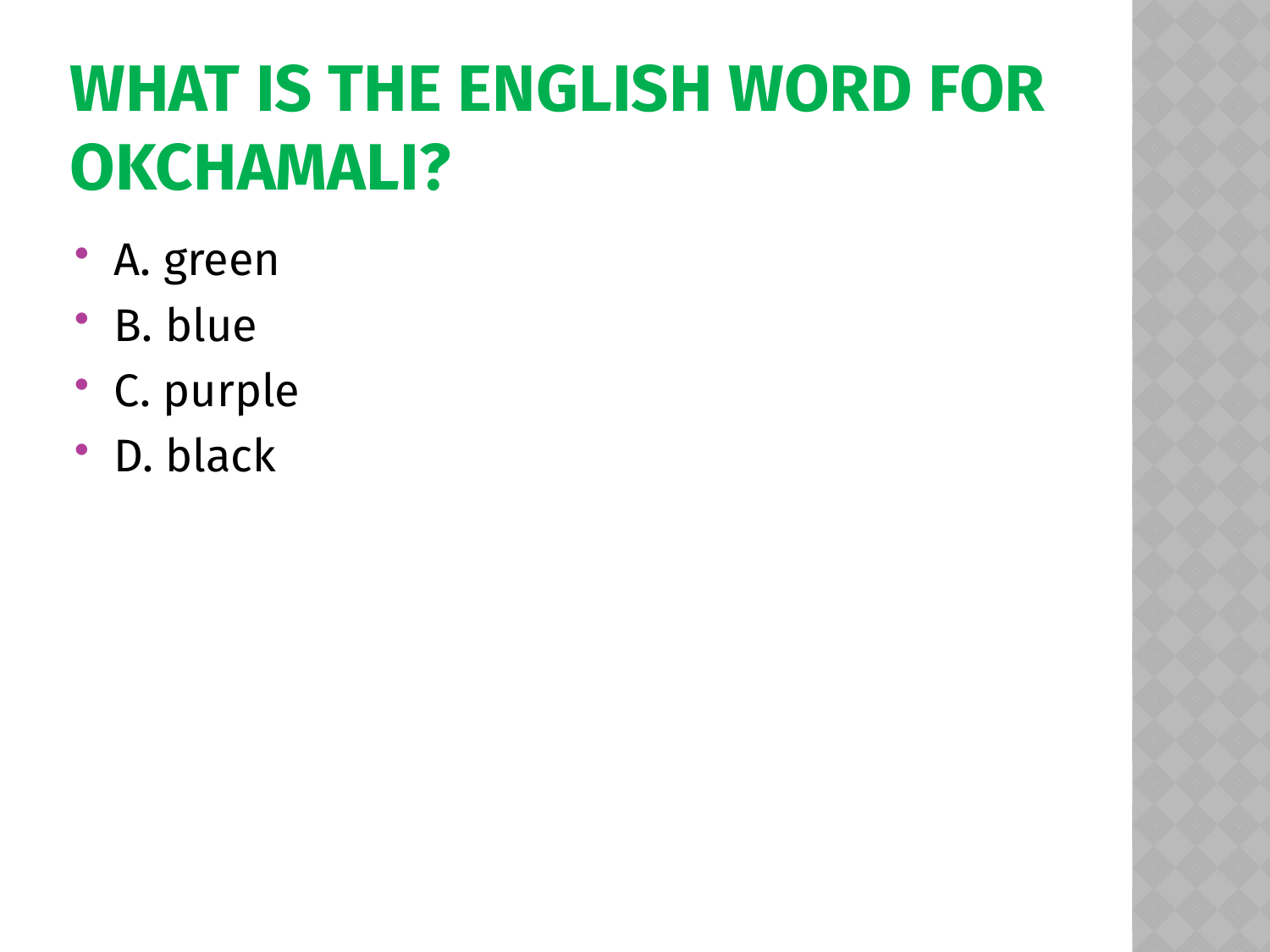

# What is the english word for okchamali?
A. green
B. blue
C. purple
D. black